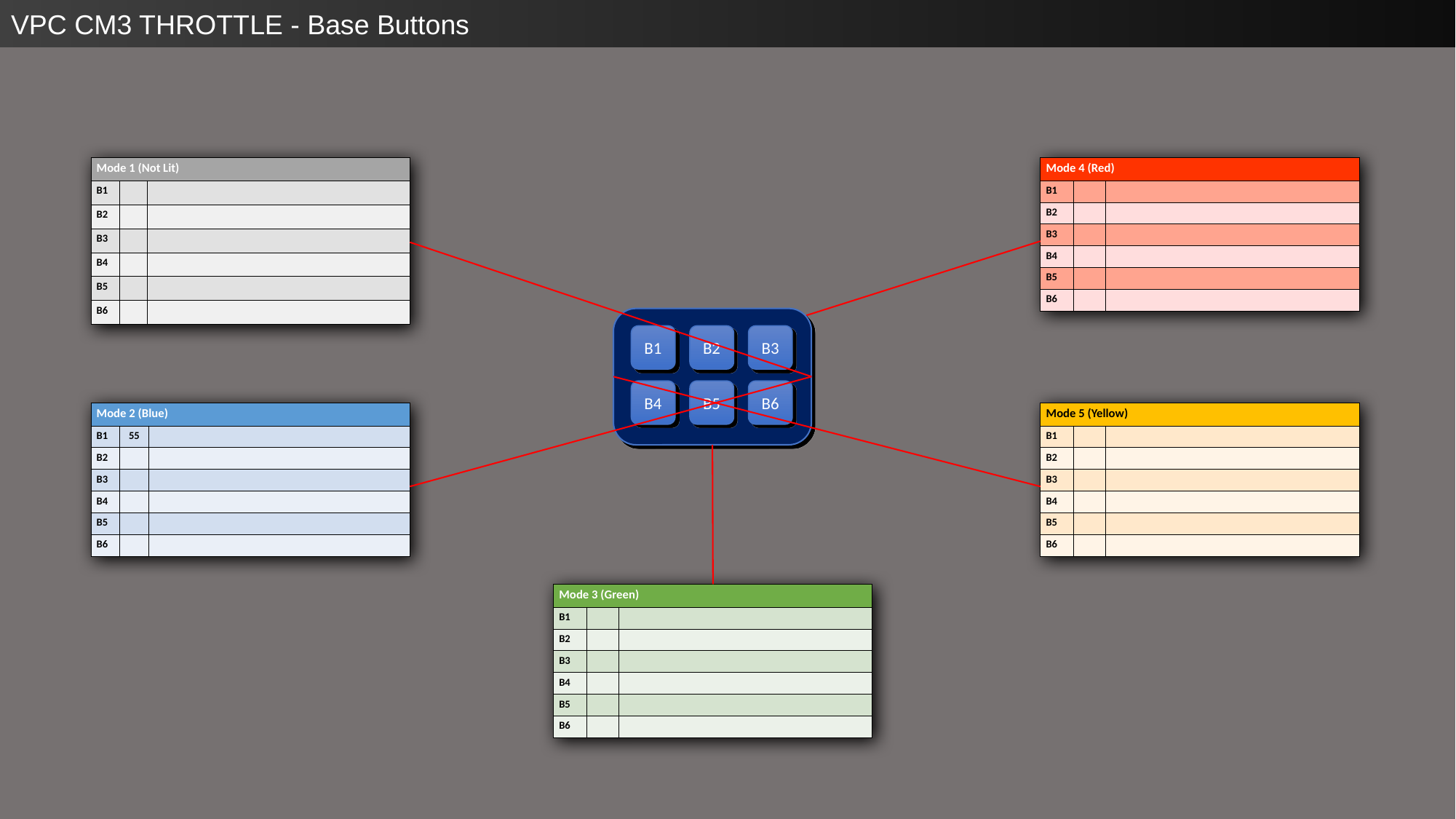

VPC CM3 THROTTLE - Base Buttons
| Mode 1 (Not Lit) |  |  |
| --- | --- | --- |
| B1 |  |  |
| B2 |  |  |
| B3 |  |  |
| B4 |  |  |
| B5 |  |  |
| B6 |  |  |
| Mode 4 (Red) |  |  |
| --- | --- | --- |
| B1 |  |  |
| B2 |  |  |
| B3 |  |  |
| B4 |  |  |
| B5 |  |  |
| B6 |  |  |

B1
B2
B3
B5
B6
B4
| Mode 2 (Blue) |  |  |
| --- | --- | --- |
| B1 | 55 |  |
| B2 |  |  |
| B3 |  |  |
| B4 |  |  |
| B5 |  |  |
| B6 |  |  |
| Mode 5 (Yellow) |  |  |
| --- | --- | --- |
| B1 |  |  |
| B2 |  |  |
| B3 |  |  |
| B4 |  |  |
| B5 |  |  |
| B6 |  |  |
| Mode 3 (Green) |  |  |
| --- | --- | --- |
| B1 |  |  |
| B2 |  |  |
| B3 |  |  |
| B4 |  |  |
| B5 |  |  |
| B6 |  |  |